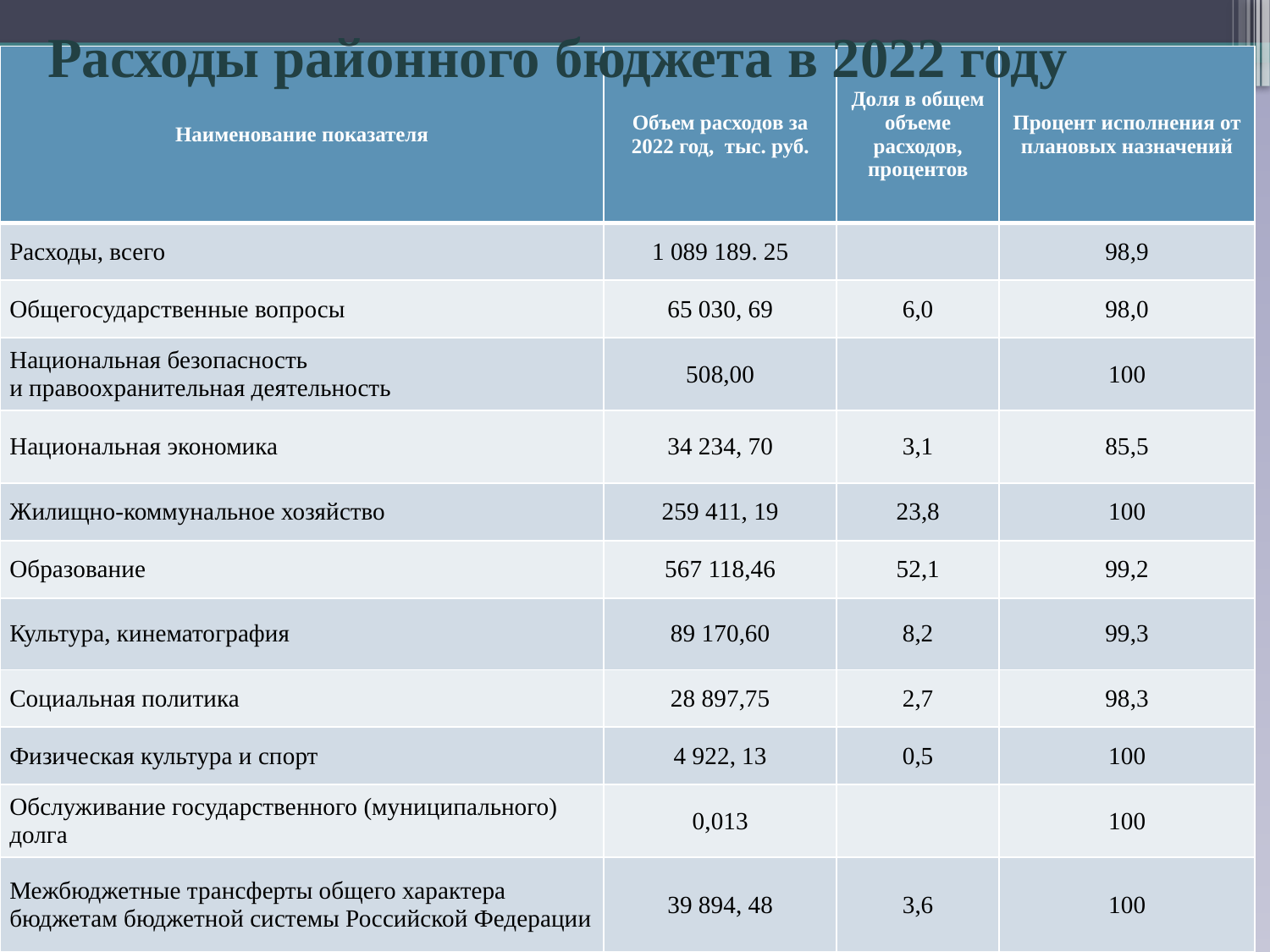

# Расходы районного бюджета в 2022 году
| Наименование показателя | Объем расходов за 2022 год, тыс. руб. | Доля в общем объеме расходов, процентов | Процент исполнения от плановых назначений |
| --- | --- | --- | --- |
| Расходы, всего | 1 089 189. 25 |  | 98,9 |
| Общегосударственные вопросы | 65 030, 69 | 6,0 | 98,0 |
| Национальная безопасность и правоохранительная деятельность | 508,00 |  | 100 |
| Национальная экономика | 34 234, 70 | 3,1 | 85,5 |
| Жилищно-коммунальное хозяйство | 259 411, 19 | 23,8 | 100 |
| Образование | 567 118,46 | 52,1 | 99,2 |
| Культура, кинематография | 89 170,60 | 8,2 | 99,3 |
| Социальная политика | 28 897,75 | 2,7 | 98,3 |
| Физическая культура и спорт | 4 922, 13 | 0,5 | 100 |
| Обслуживание государственного (муниципального) долга | 0,013 |  | 100 |
| Межбюджетные трансферты общего характера бюджетам бюджетной системы Российской Федерации | 39 894, 48 | 3,6 | 100 |